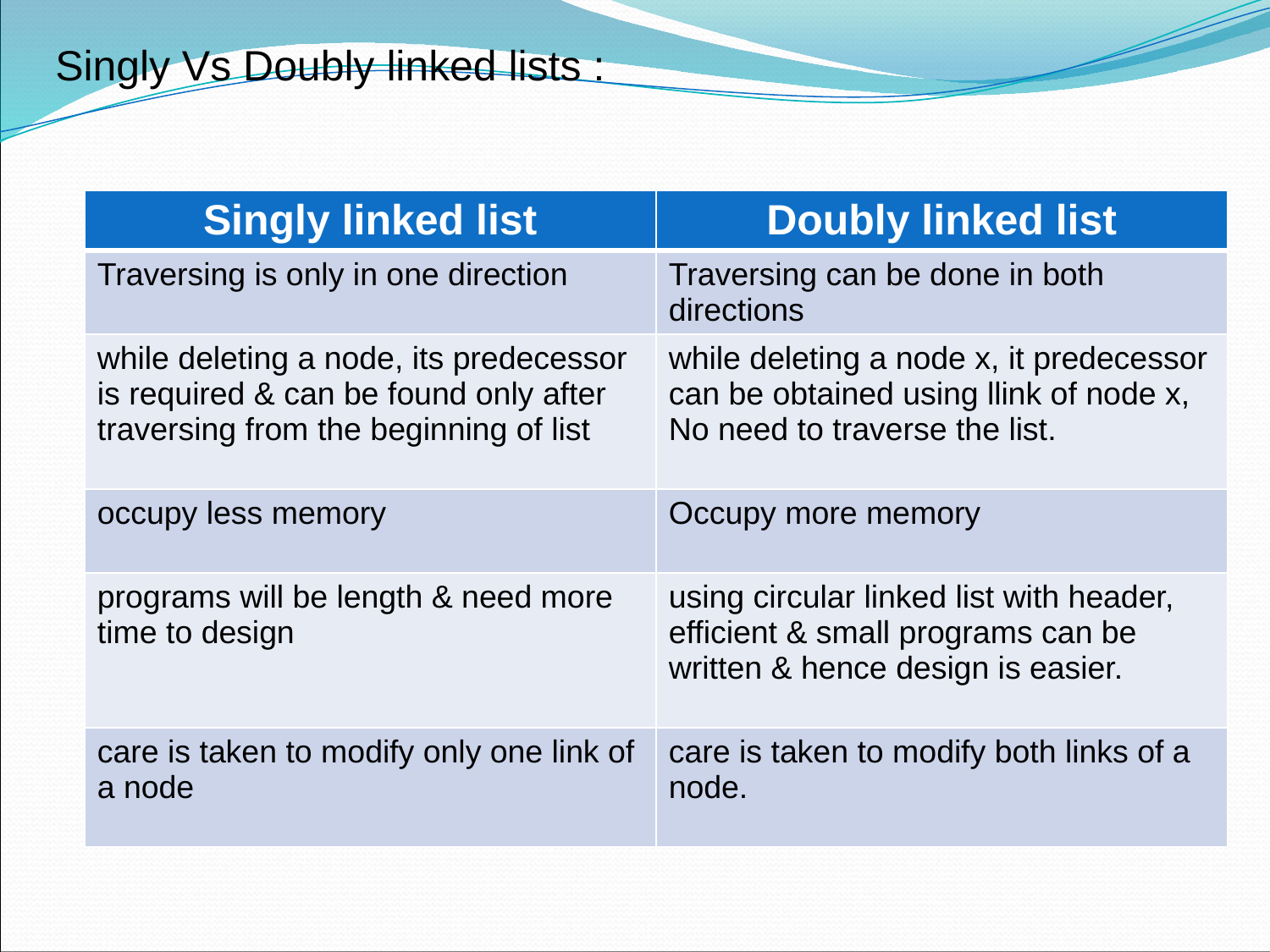

Singly Vs Doubly linked lists :

#
| Singly linked list | Doubly linked list |
| --- | --- |
| Traversing is only in one direction | Traversing can be done in both directions |
| while deleting a node, its predecessor is required & can be found only after traversing from the beginning of list | while deleting a node x, it predecessor can be obtained using llink of node x, No need to traverse the list. |
| occupy less memory | Occupy more memory |
| programs will be length & need more time to design | using circular linked list with header, efficient & small programs can be written & hence design is easier. |
| care is taken to modify only one link of a node | care is taken to modify both links of a node. |